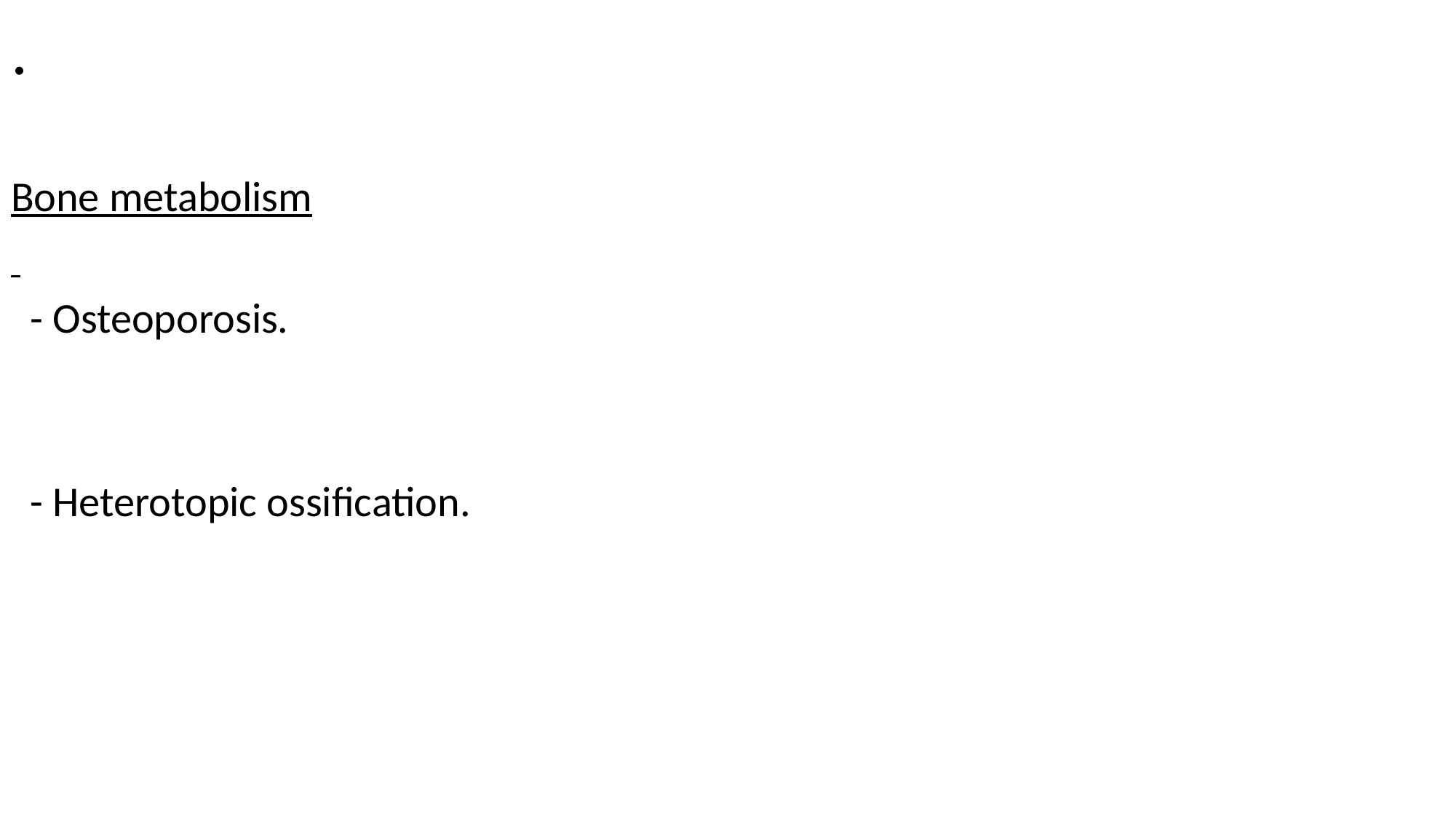

# .
Bone metabolism

  - Osteoporosis.

  - Heterotopic ossification.